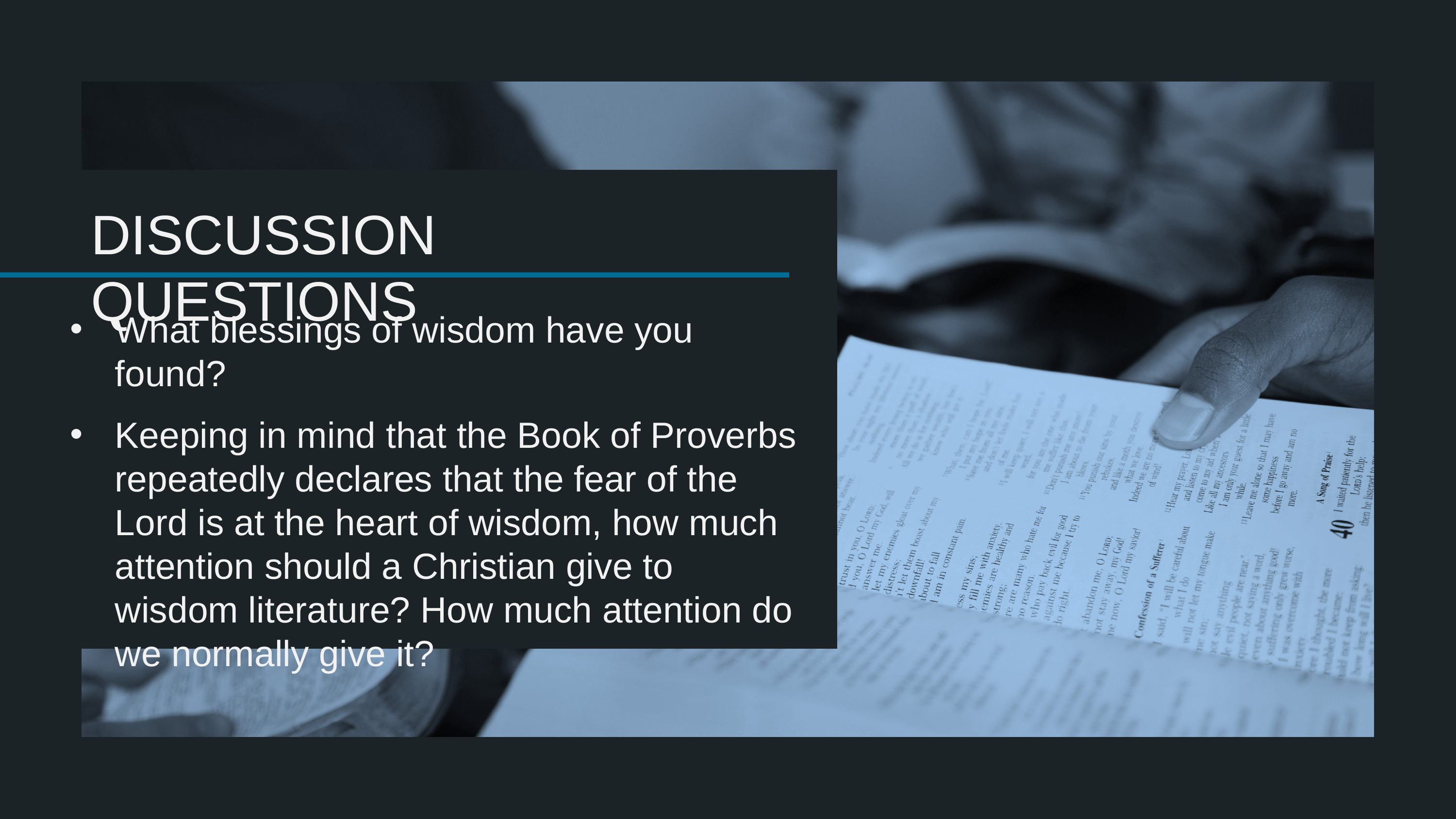

What blessings of wisdom have you found?
Keeping in mind that the Book of Proverbs repeatedly declares that the fear of the Lord is at the heart of wisdom, how much attention should a Christian give to wisdom literature? How much attention do we normally give it?